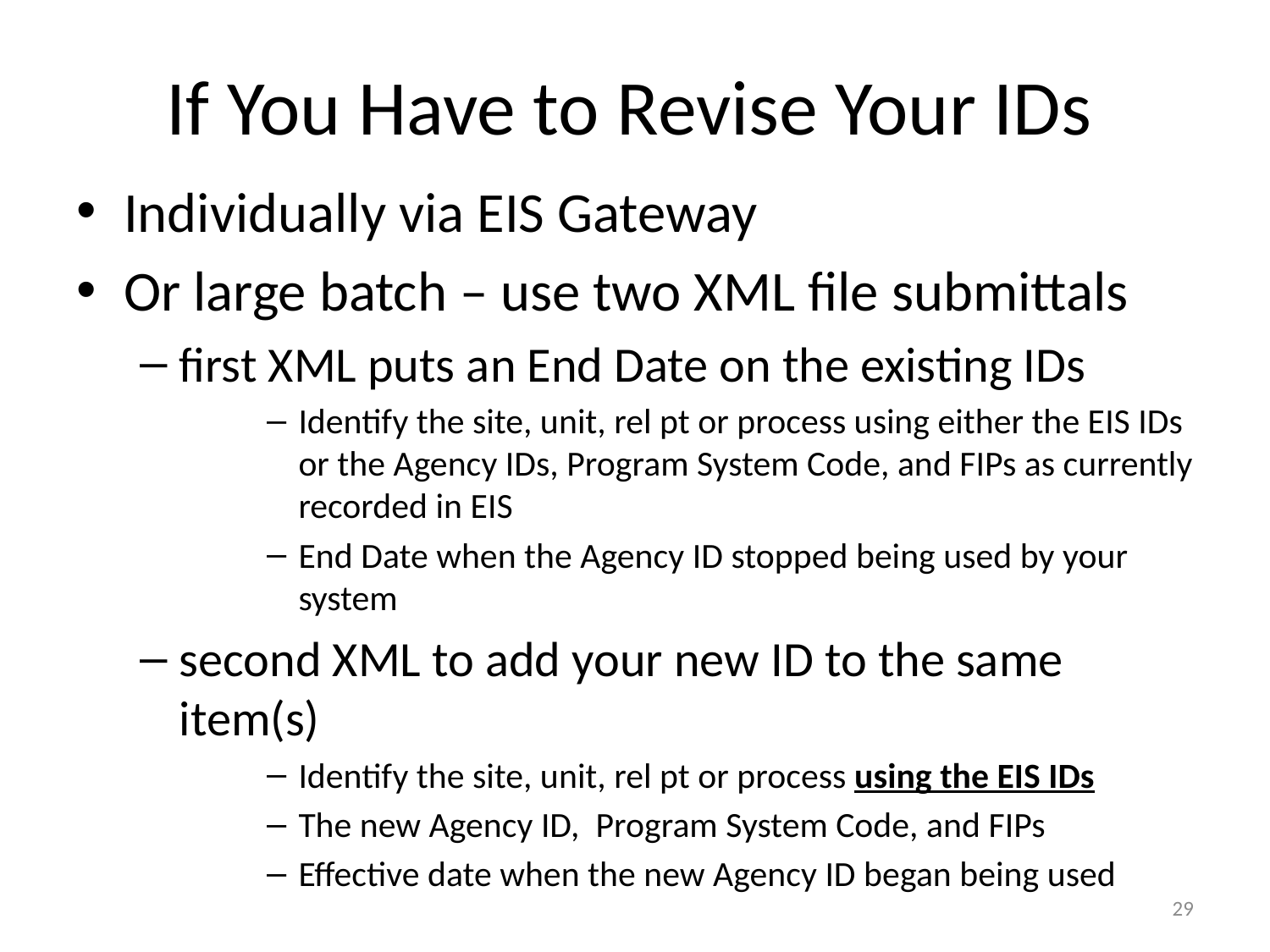

# If You Have to Revise Your IDs
Individually via EIS Gateway
Or large batch – use two XML file submittals
first XML puts an End Date on the existing IDs
Identify the site, unit, rel pt or process using either the EIS IDs or the Agency IDs, Program System Code, and FIPs as currently recorded in EIS
End Date when the Agency ID stopped being used by your system
second XML to add your new ID to the same item(s)
Identify the site, unit, rel pt or process using the EIS IDs
The new Agency ID,  Program System Code, and FIPs
Effective date when the new Agency ID began being used
29